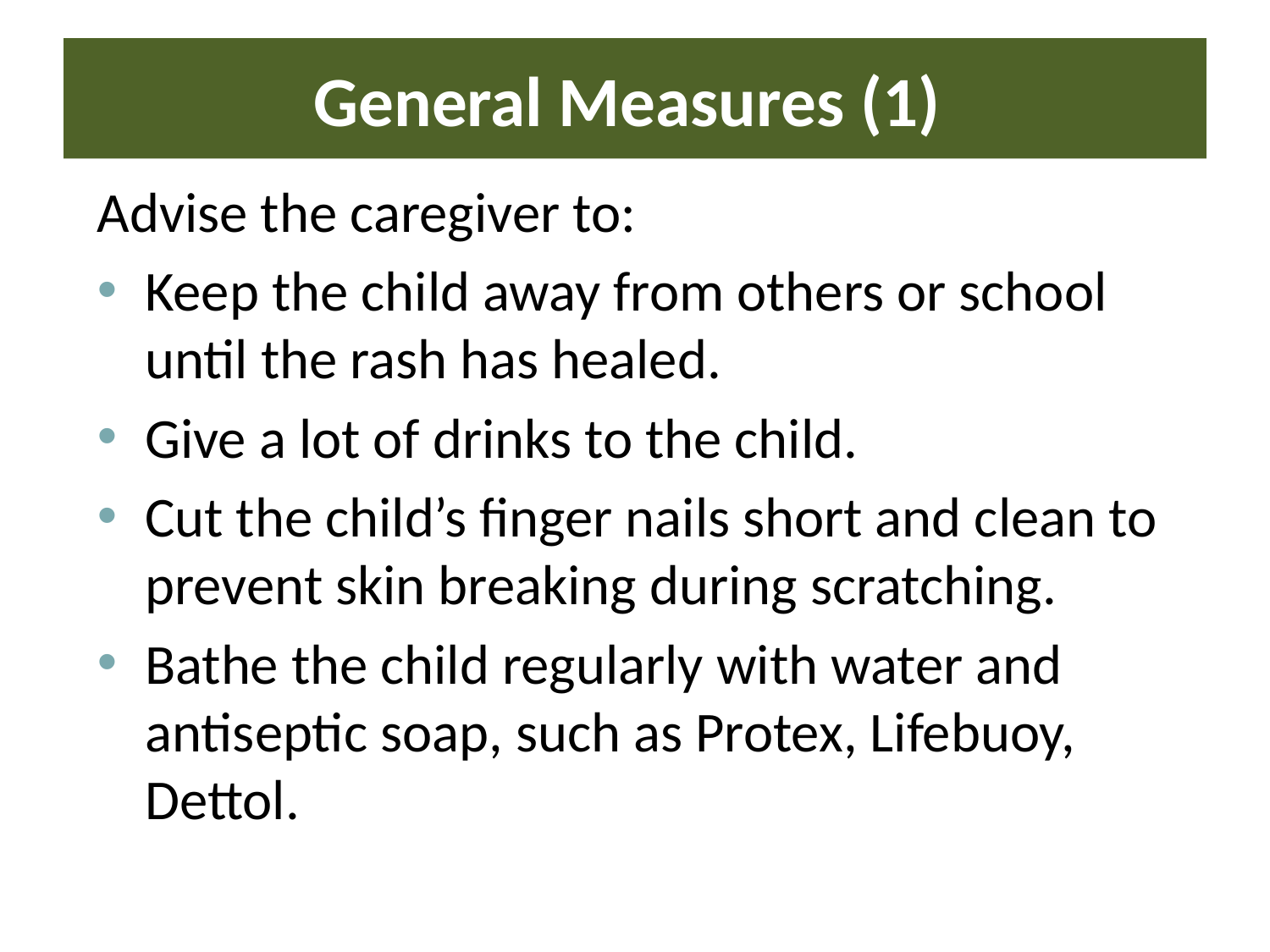

# General Measures (1)
Advise the caregiver to:
Keep the child away from others or school until the rash has healed.
Give a lot of drinks to the child.
Cut the child’s finger nails short and clean to prevent skin breaking during scratching.
Bathe the child regularly with water and antiseptic soap, such as Protex, Lifebuoy, Dettol.